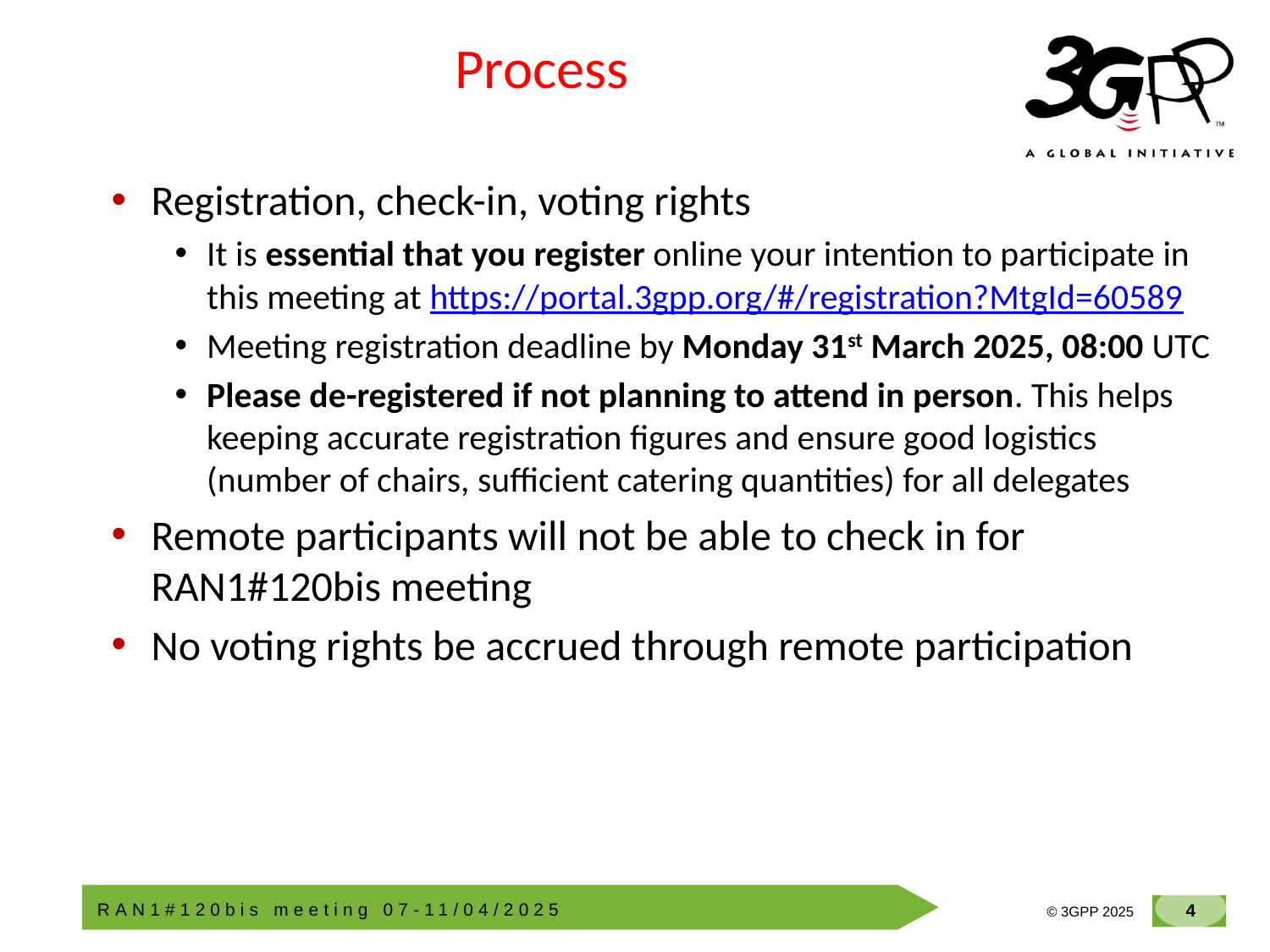

# Process
Registration, check-in, voting rights
It is essential that you register online your intention to participate in this meeting at https://portal.3gpp.org/#/registration?MtgId=60589
Meeting registration deadline by Monday 31st March 2025, 08:00 UTC
Please de-registered if not planning to attend in person. This helps keeping accurate registration figures and ensure good logistics (number of chairs, sufficient catering quantities) for all delegates
Remote participants will not be able to check in for RAN1#120bis meeting
No voting rights be accrued through remote participation